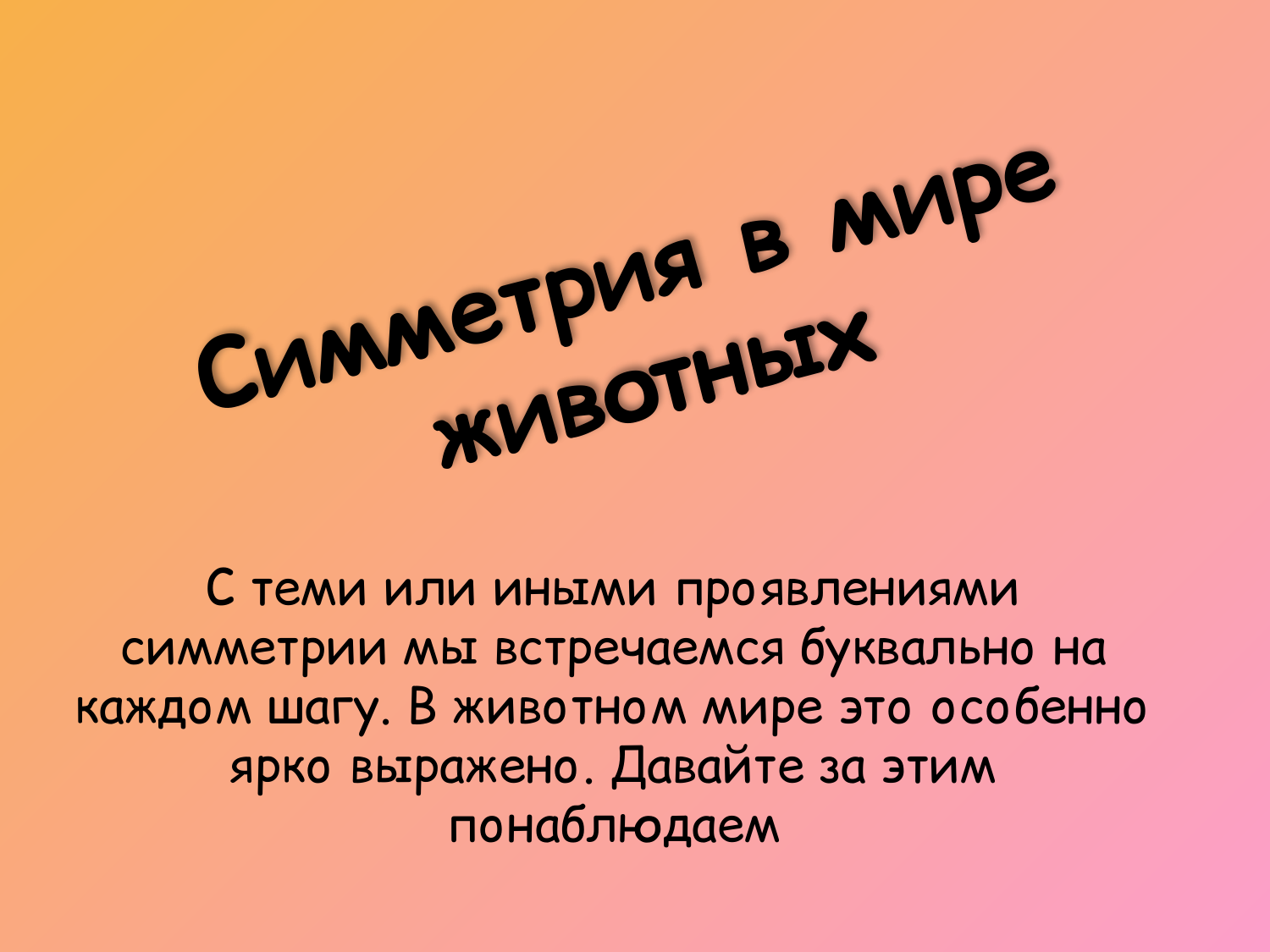

Симметрия в мире животных
# С теми или иными проявлениями симметрии мы встречаемся буквально на каждом шагу. В животном мире это особенно ярко выражено. Давайте за этим понаблюдаем